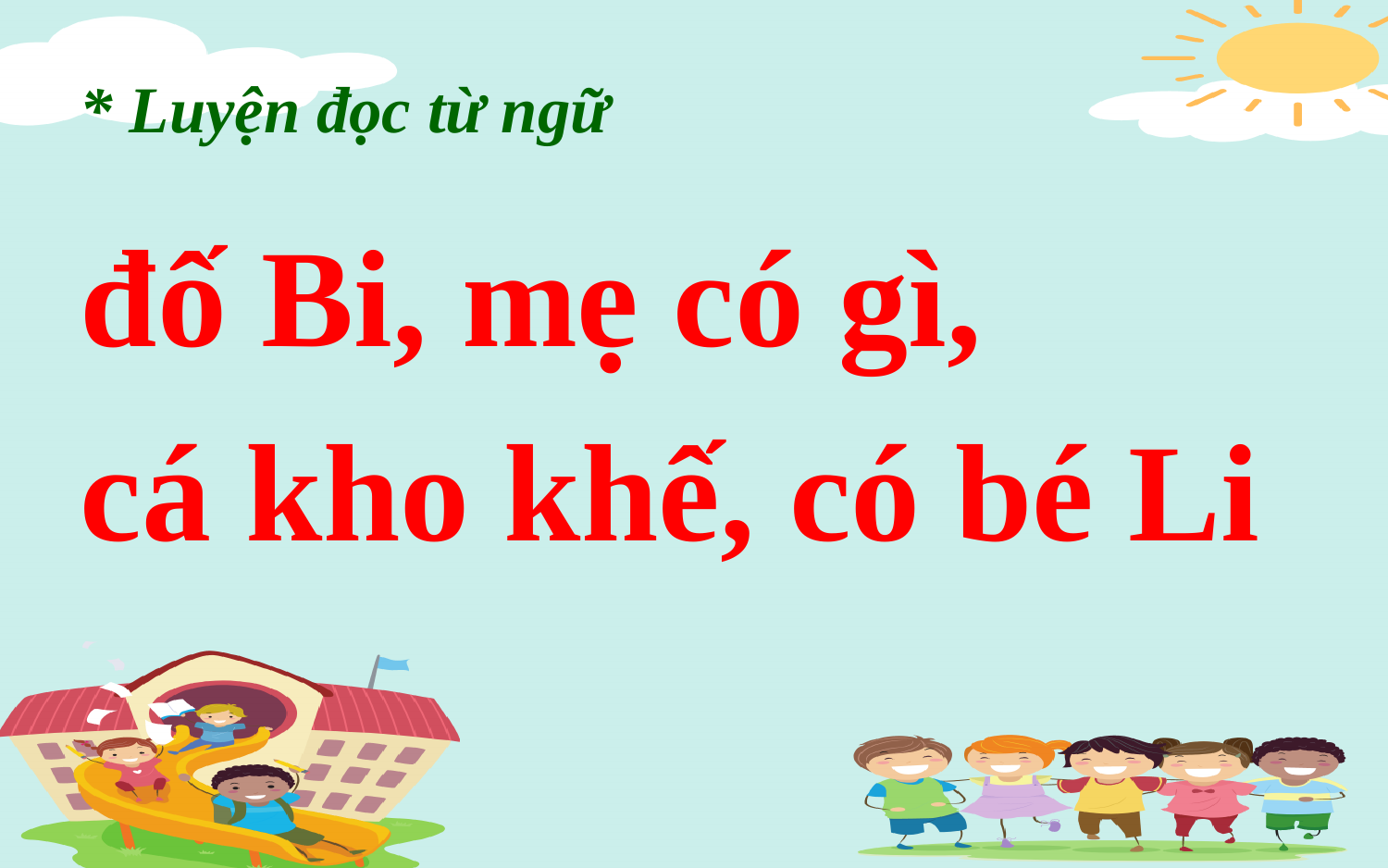

# * Luyện đọc từ ngữ
đố Bi, mẹ có gì,
cá kho khế, có bé Li